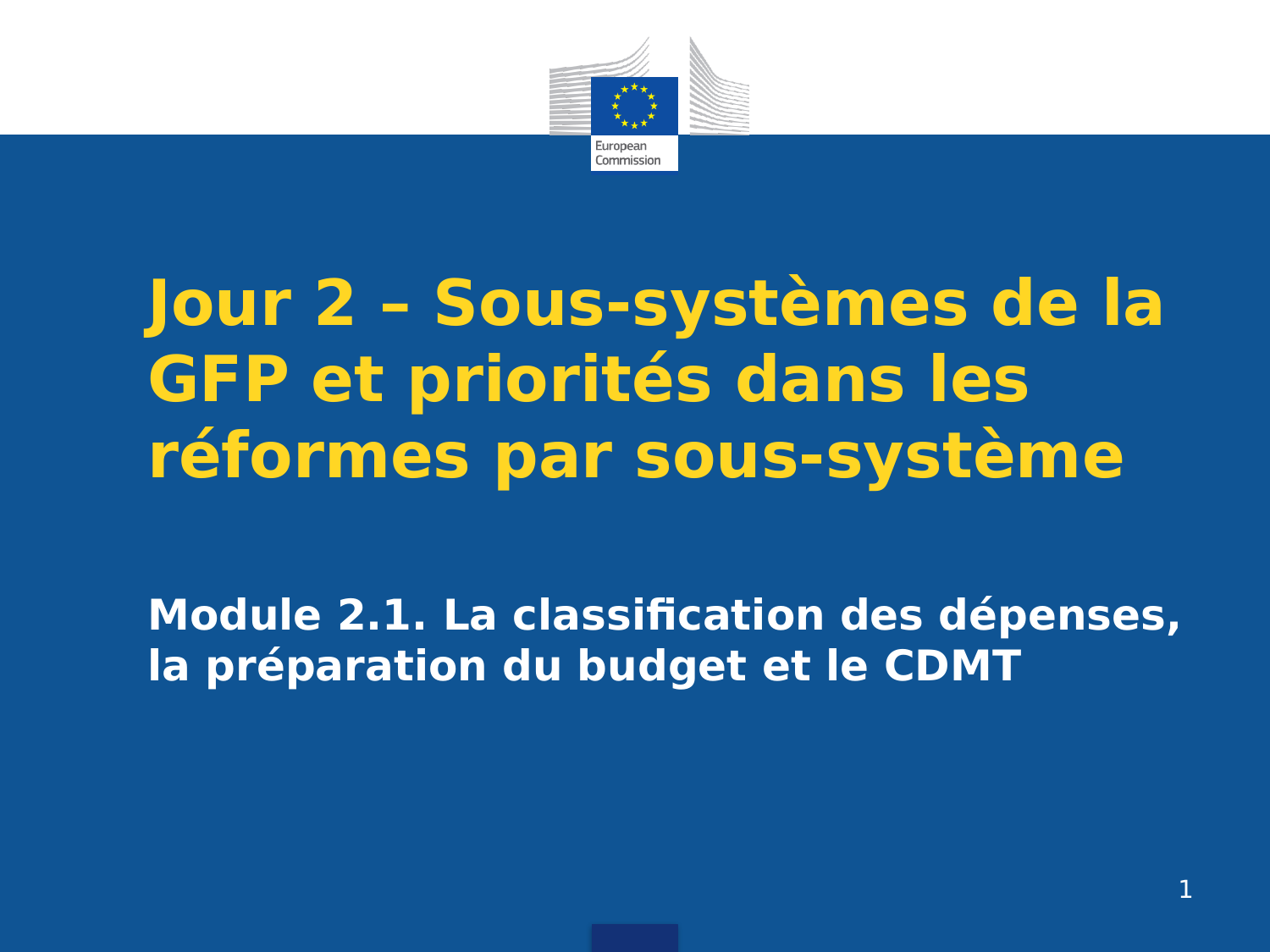

Jour 2 – Sous-systèmes de la GFP et priorités dans les réformes par sous-système

Module 2.1. La classification des dépenses, la préparation du budget et le CDMT

1